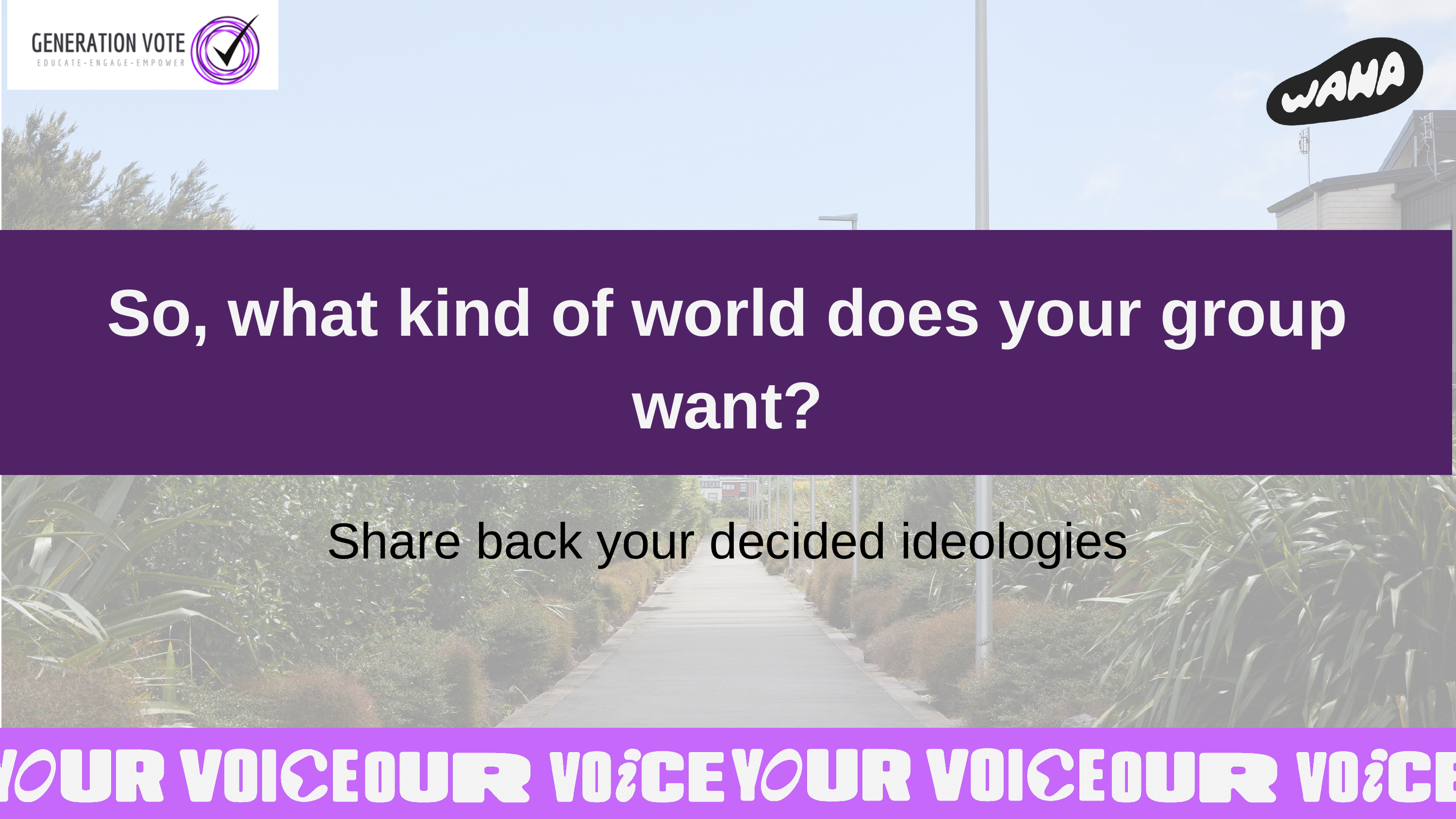

So, what kind of world does your group want?
Share back your decided ideologies